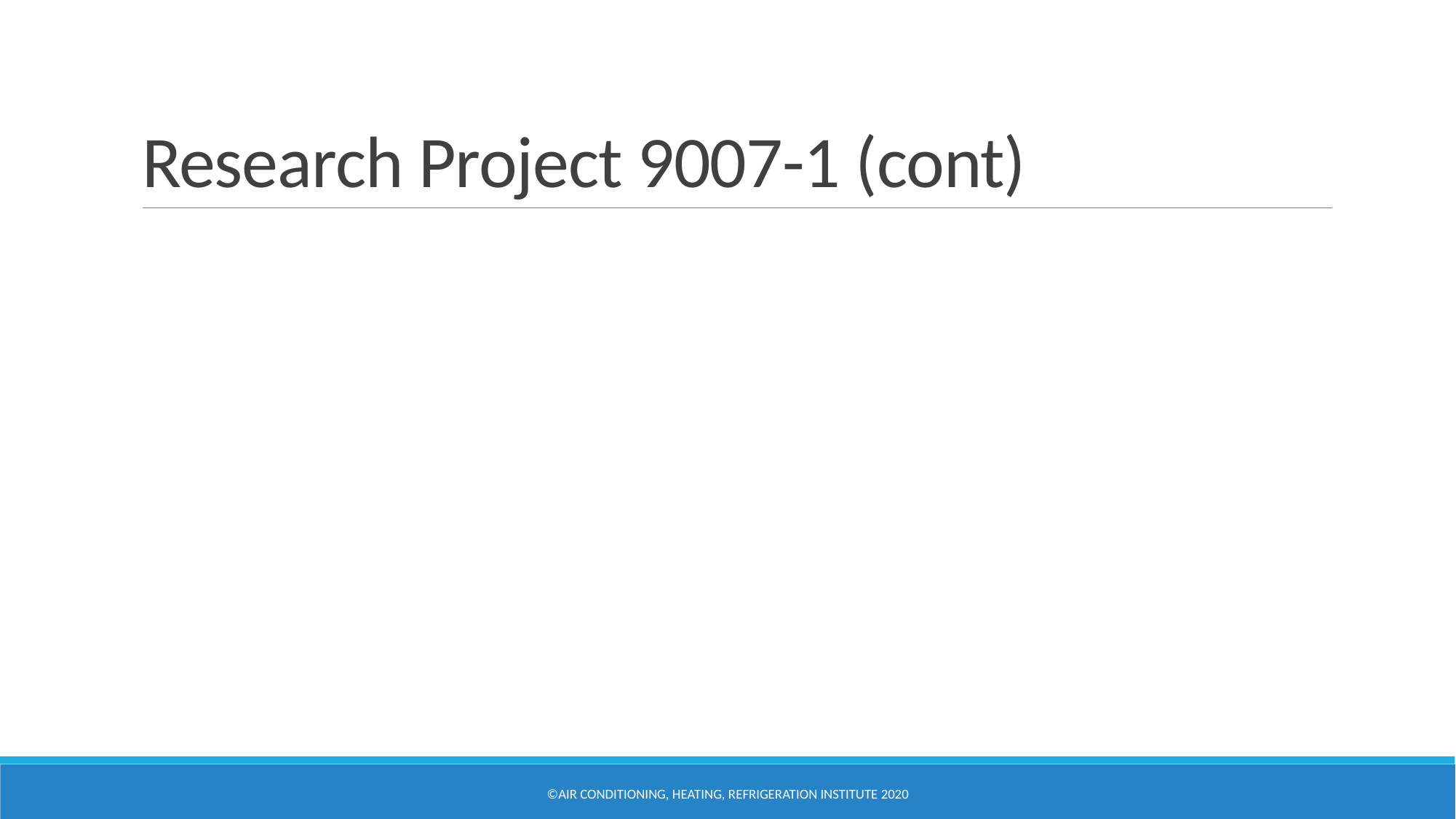

# Research Project 9007-1 (cont)

©Air Conditioning, Heating, Refrigeration Institute 2020